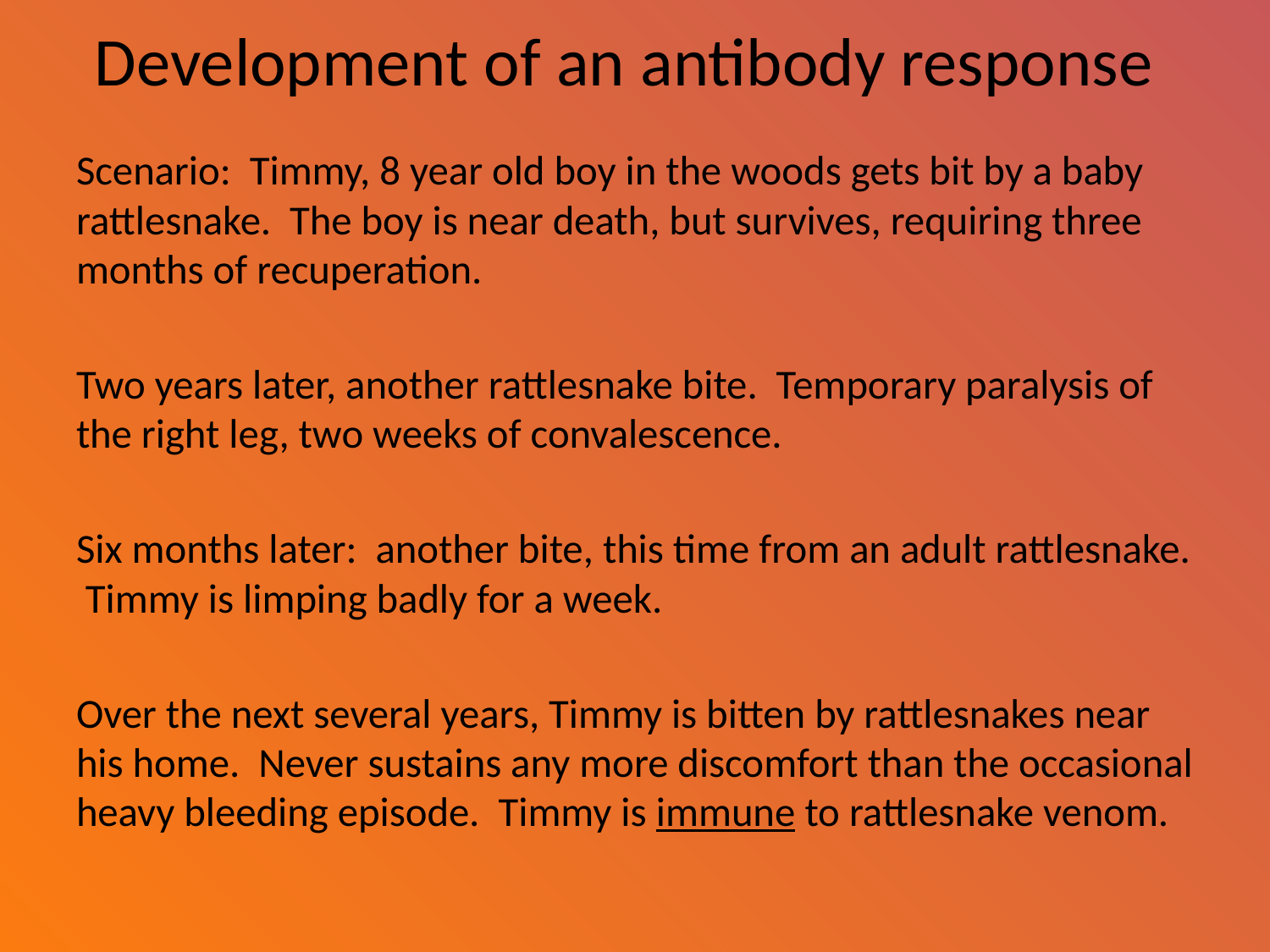

# Development of an antibody response
Scenario:  Timmy, 8 year old boy in the woods gets bit by a baby rattlesnake.  The boy is near death, but survives, requiring three months of recuperation.

Two years later, another rattlesnake bite.  Temporary paralysis of the right leg, two weeks of convalescence.

Six months later:  another bite, this time from an adult rattlesnake.  Timmy is limping badly for a week.

Over the next several years, Timmy is bitten by rattlesnakes near his home.  Never sustains any more discomfort than the occasional heavy bleeding episode.  Timmy is immune to rattlesnake venom.